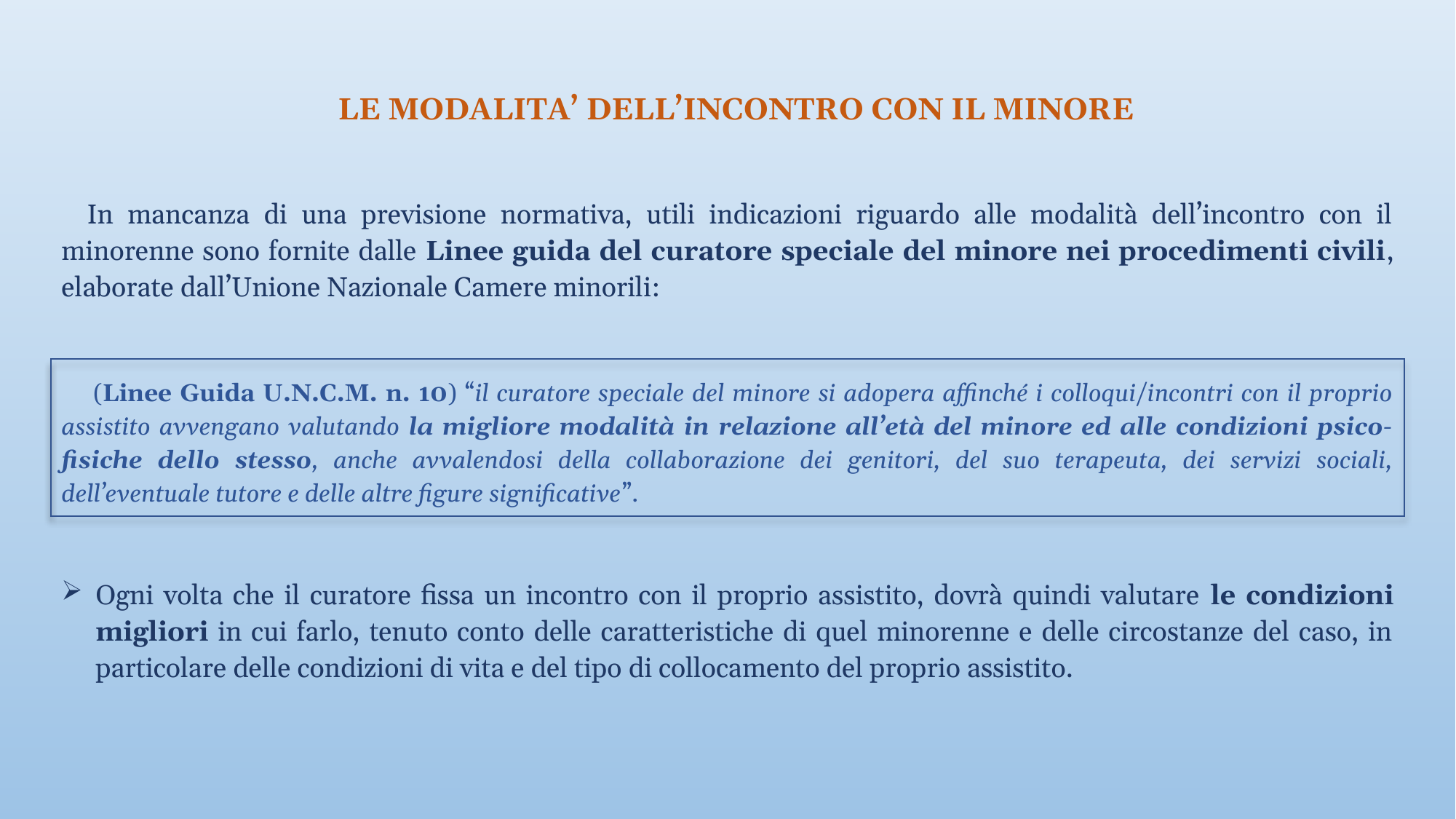

LE MODALITA’ DELL’INCONTRO CON IL MINORE

In mancanza di una previsione normativa, utili indicazioni riguardo alle modalità dell’incontro con il minorenne sono fornite dalle Linee guida del curatore speciale del minore nei procedimenti civili, elaborate dall’Unione Nazionale Camere minorili:

 (Linee Guida U.N.C.M. n. 10) “il curatore speciale del minore si adopera affinché i colloqui/incontri con il proprio assistito avvengano valutando la migliore modalità in relazione all’età del minore ed alle condizioni psico-fisiche dello stesso, anche avvalendosi della collaborazione dei genitori, del suo terapeuta, dei servizi sociali, dell’eventuale tutore e delle altre figure significative”.

Ogni volta che il curatore fissa un incontro con il proprio assistito, dovrà quindi valutare le condizioni migliori in cui farlo, tenuto conto delle caratteristiche di quel minorenne e delle circostanze del caso, in particolare delle condizioni di vita e del tipo di collocamento del proprio assistito.